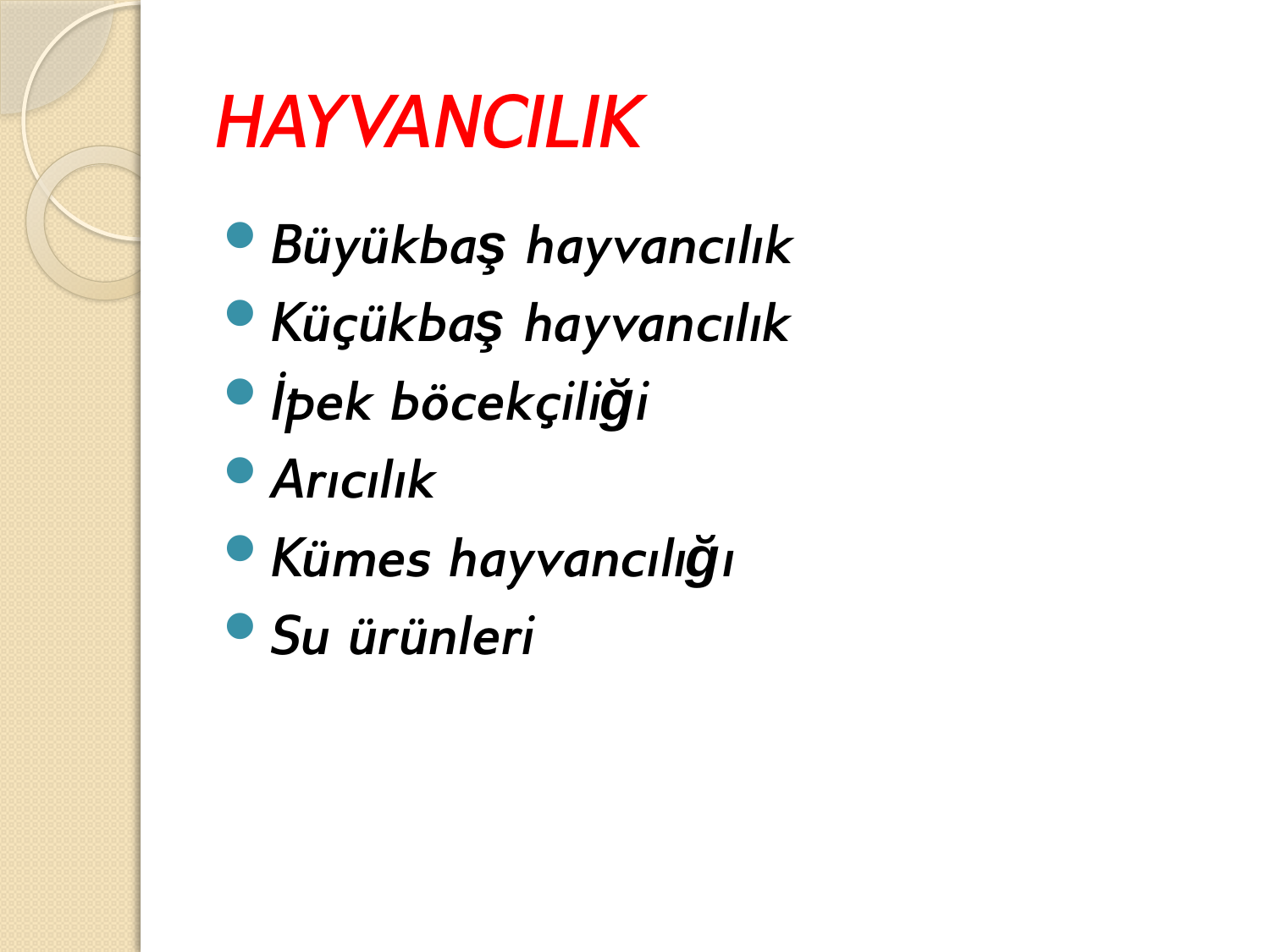

# HAYVANCILIK
Büyükbaş hayvancılık
Küçükbaş hayvancılık
İpek böcekçiliği
Arıcılık
Kümes hayvancılığı
Su ürünleri